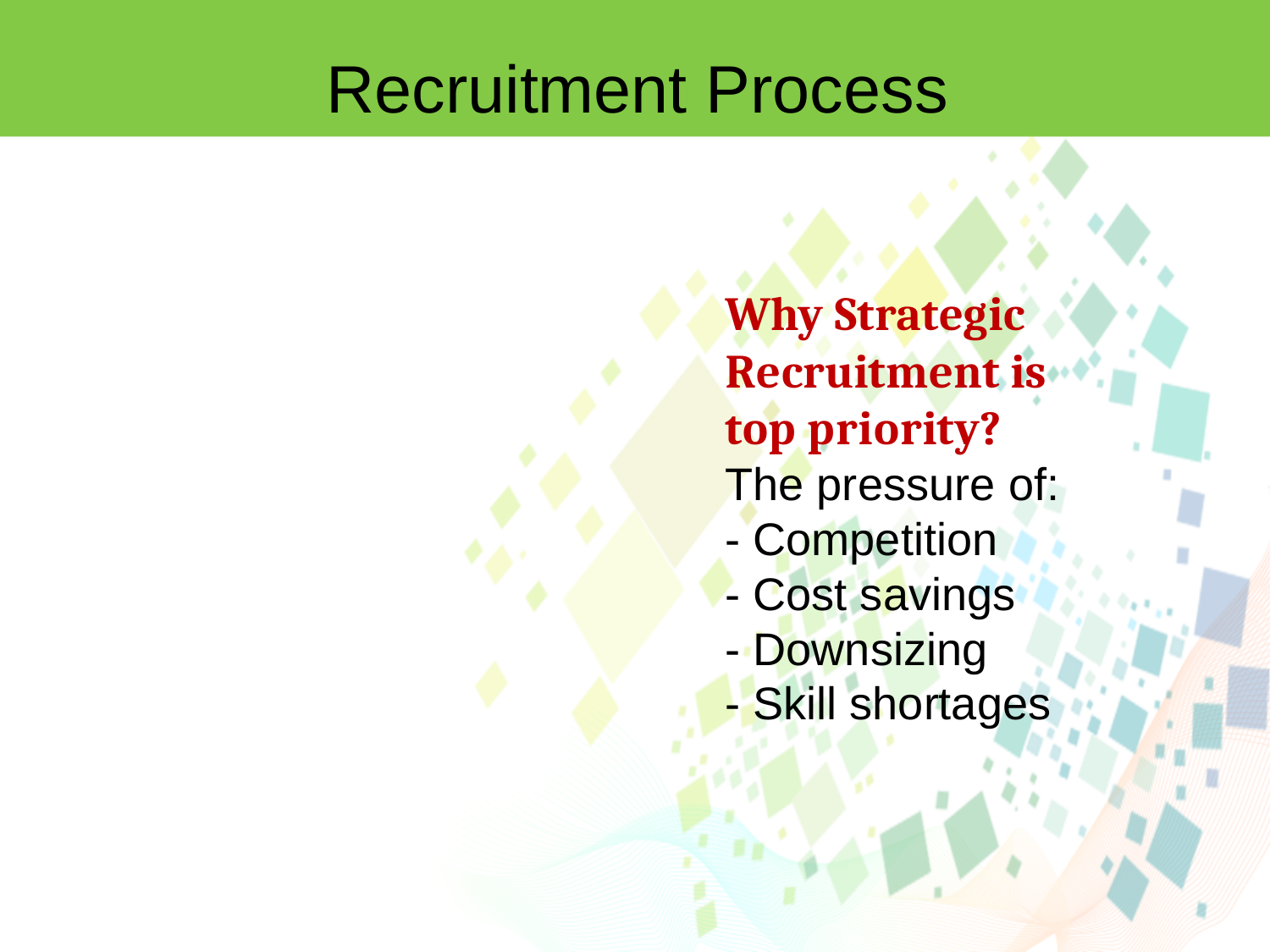

Recruitment Process
Why Strategic Recruitment is top priority?
The pressure of:
- Competition
- Cost savings
- Downsizing
- Skill shortages